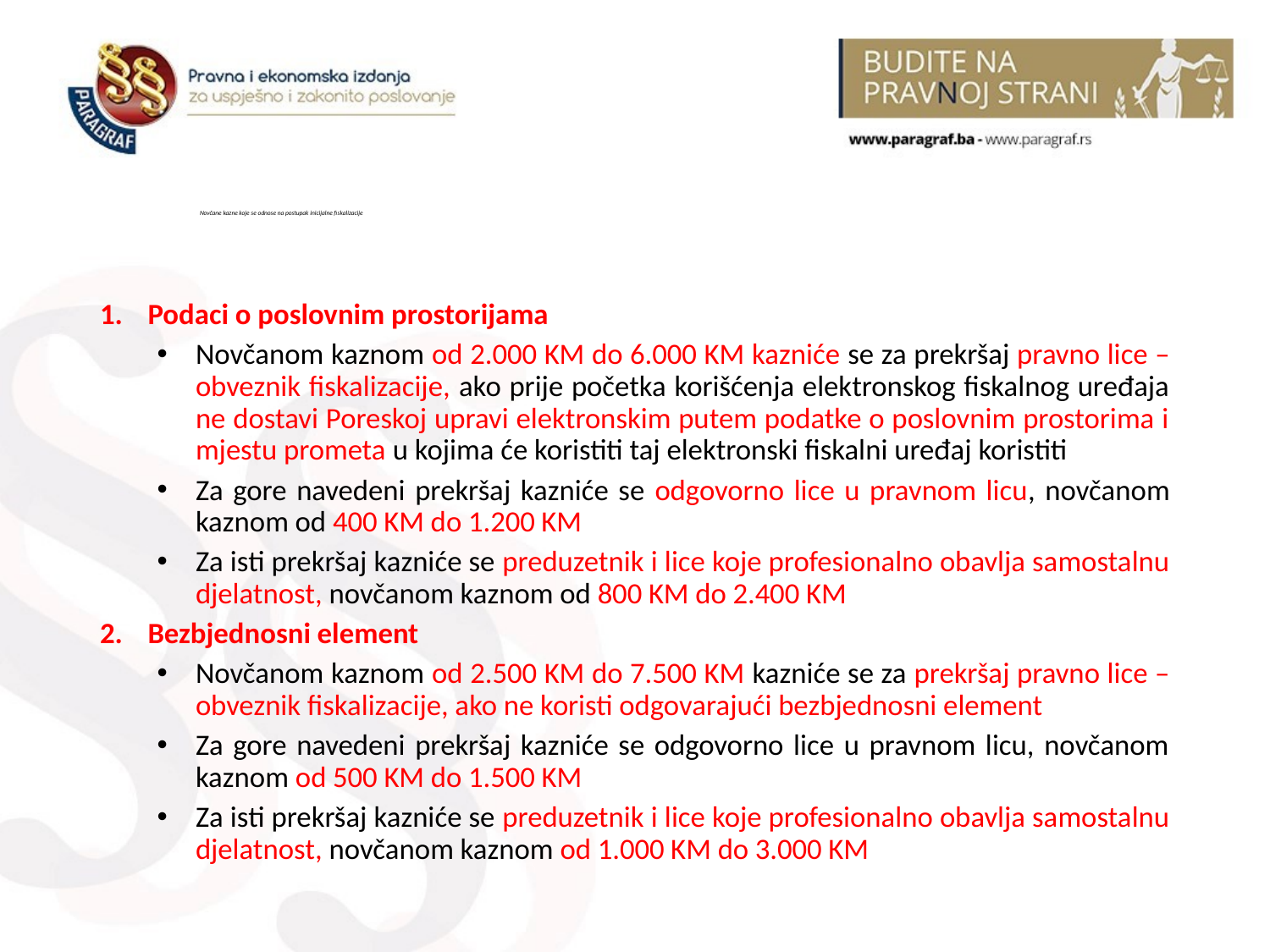

# Novčane kazne koje se odnose na postupak inicijalne fiskalizacije

Podaci o poslovnim prostorijama
Novčanom kaznom od 2.000 KM do 6.000 KM kazniće se za prekršaj pravno lice – obveznik fiskalizacije, ako prije početka korišćenja elektronskog fiskalnog uređaja ne dostavi Poreskoj upravi elektronskim putem podatke o poslovnim prostorima i mjestu prometa u kojima će koristiti taj elektronski fiskalni uređaj koristiti
Za gore navedeni prekršaj kazniće se odgovorno lice u pravnom licu, novčanom kaznom od 400 KM do 1.200 KM
Za isti prekršaj kazniće se preduzetnik i lice koje profesionalno obavlja samostalnu djelatnost, novčanom kaznom od 800 KM do 2.400 KM
Bezbjednosni element
Novčanom kaznom od 2.500 KM do 7.500 KM kazniće se za prekršaj pravno lice – obveznik fiskalizacije, ako ne koristi odgovarajući bezbjednosni element
Za gore navedeni prekršaj kazniće se odgovorno lice u pravnom licu, novčanom kaznom od 500 KM do 1.500 KM
Za isti prekršaj kazniće se preduzetnik i lice koje profesionalno obavlja samostalnu djelatnost, novčanom kaznom od 1.000 KM do 3.000 KM